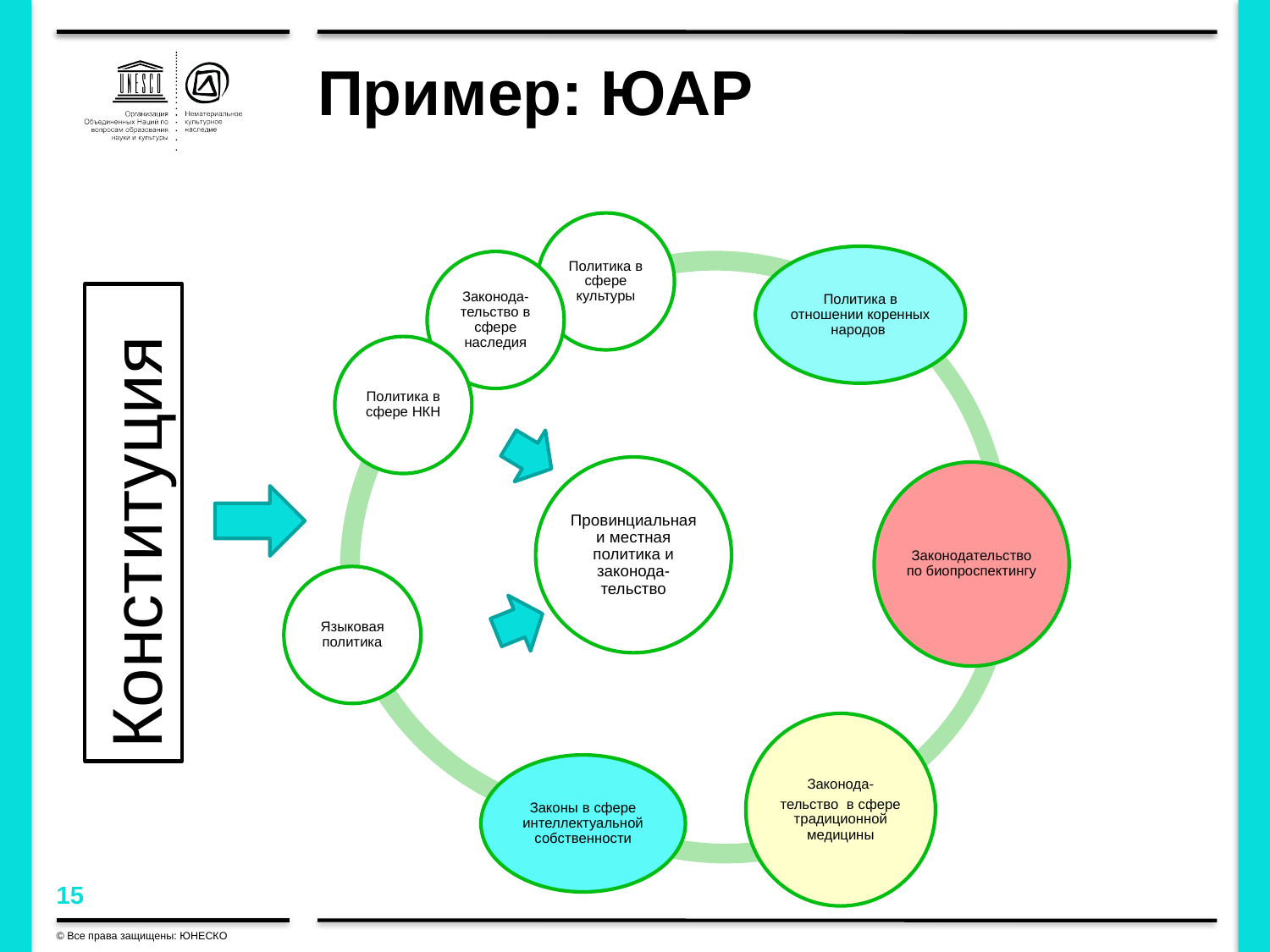

# Пример: ЮАР
Провинциальная и местная политика и законода-тельство
Политика в сфере культуры
Политика в отношении коренных народов
Законодательство по биопроспектингу
Законода-
тельство  в сфере традиционной медицины
Законы в сфере интеллектуальной собственности
Языковая политика
Законода-тельство в сфере наследия
Политика в сфере НКН

Конституция

© Все права защищены: ЮНЕСКО